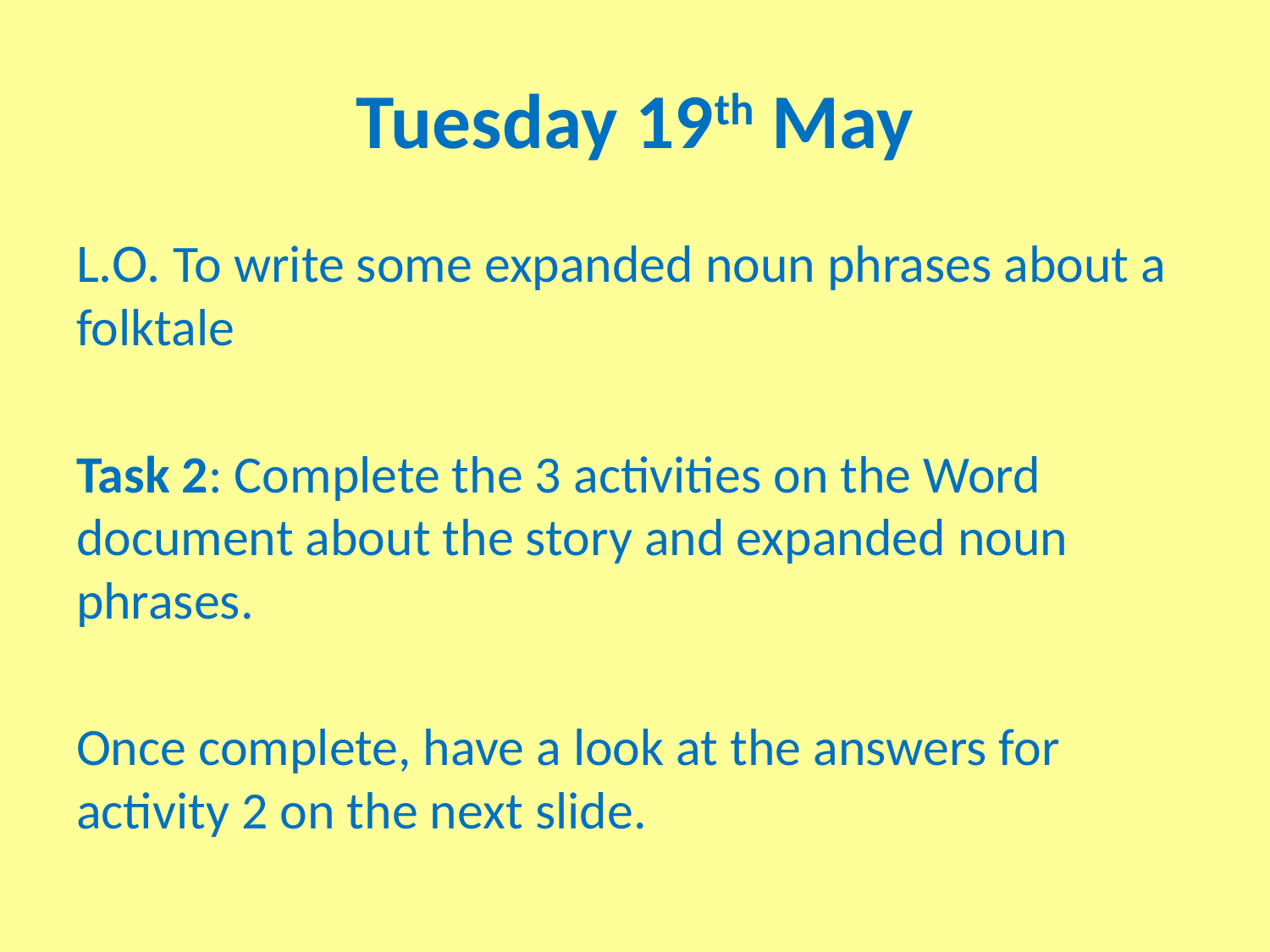

# Tuesday 19th May
L.O. To write some expanded noun phrases about a folktale

Task 2: Complete the 3 activities on the Word document about the story and expanded noun phrases.

Once complete, have a look at the answers for activity 2 on the next slide.